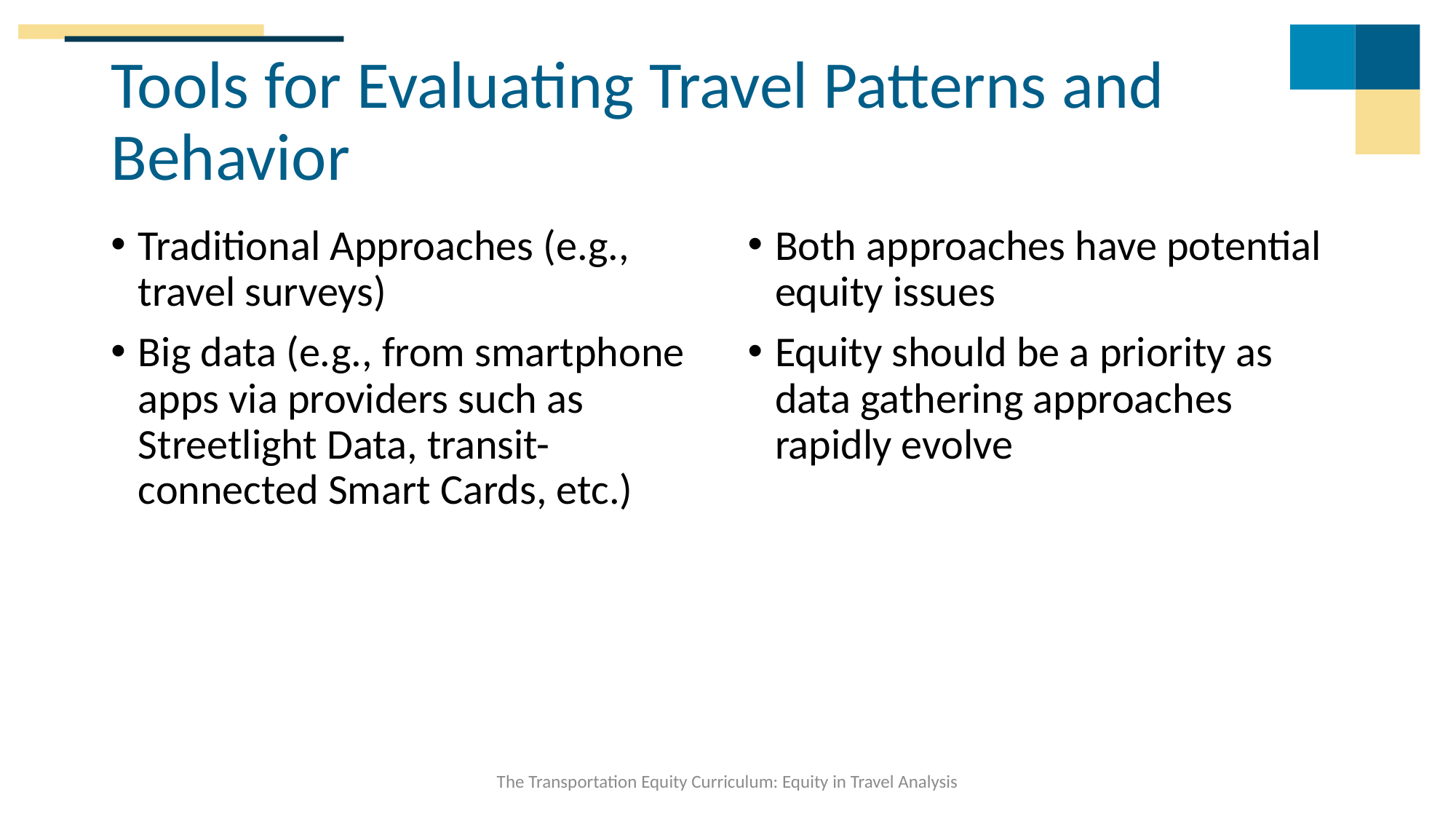

# Tools for Evaluating Travel Patterns and Behavior
Traditional Approaches (e.g., travel surveys)
Big data (e.g., from smartphone apps via providers such as Streetlight Data, transit-connected Smart Cards, etc.)

Both approaches have potential equity issues
Equity should be a priority as data gathering approaches rapidly evolve

The Transportation Equity Curriculum: Equity in Travel Analysis